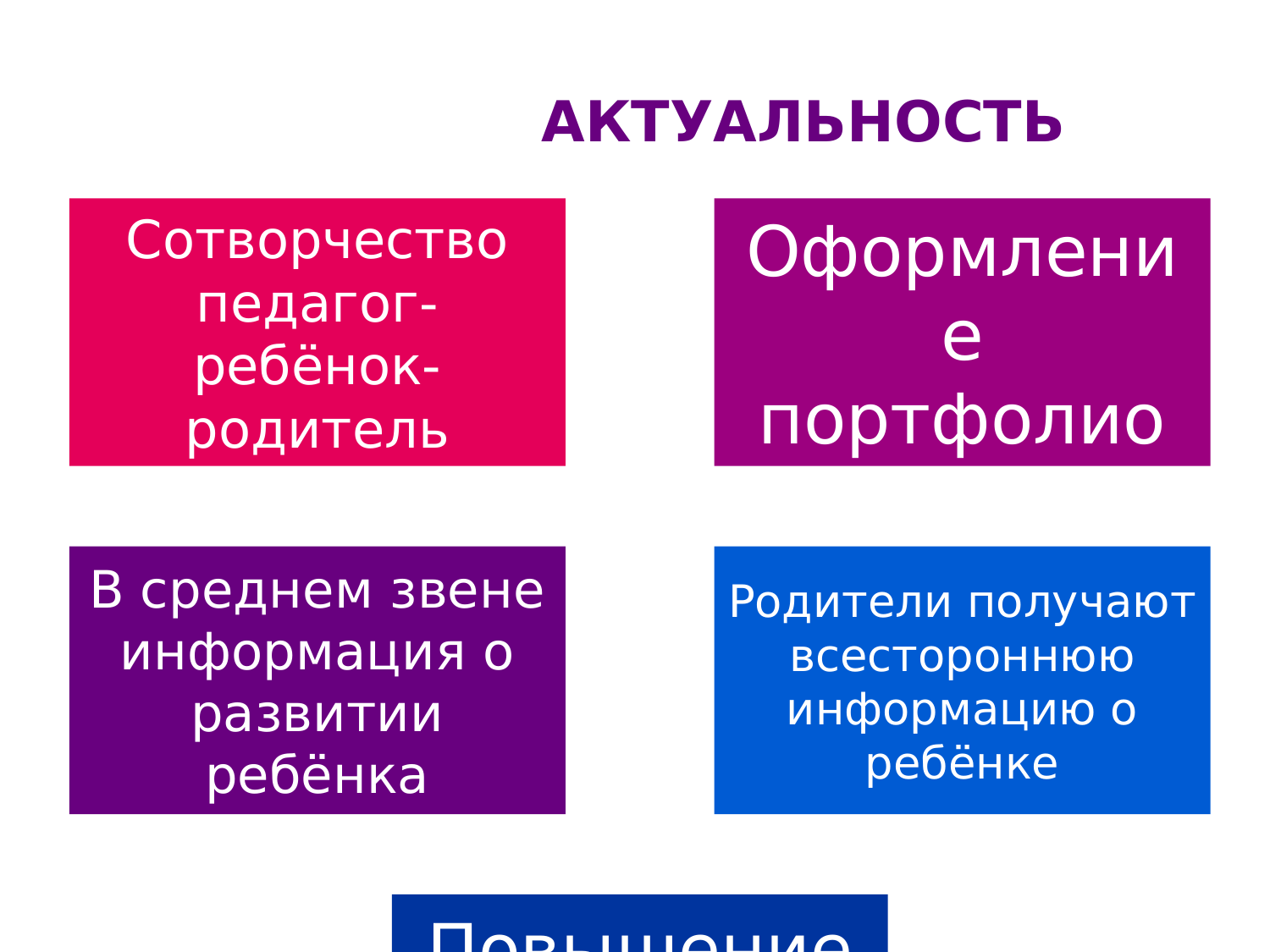

Актуальность
Сотворчество
педагог-ребёнок-родитель
Оформление портфолио
В среднем звене информация о развитии ребёнка
Родители получают всестороннюю информацию о ребёнке